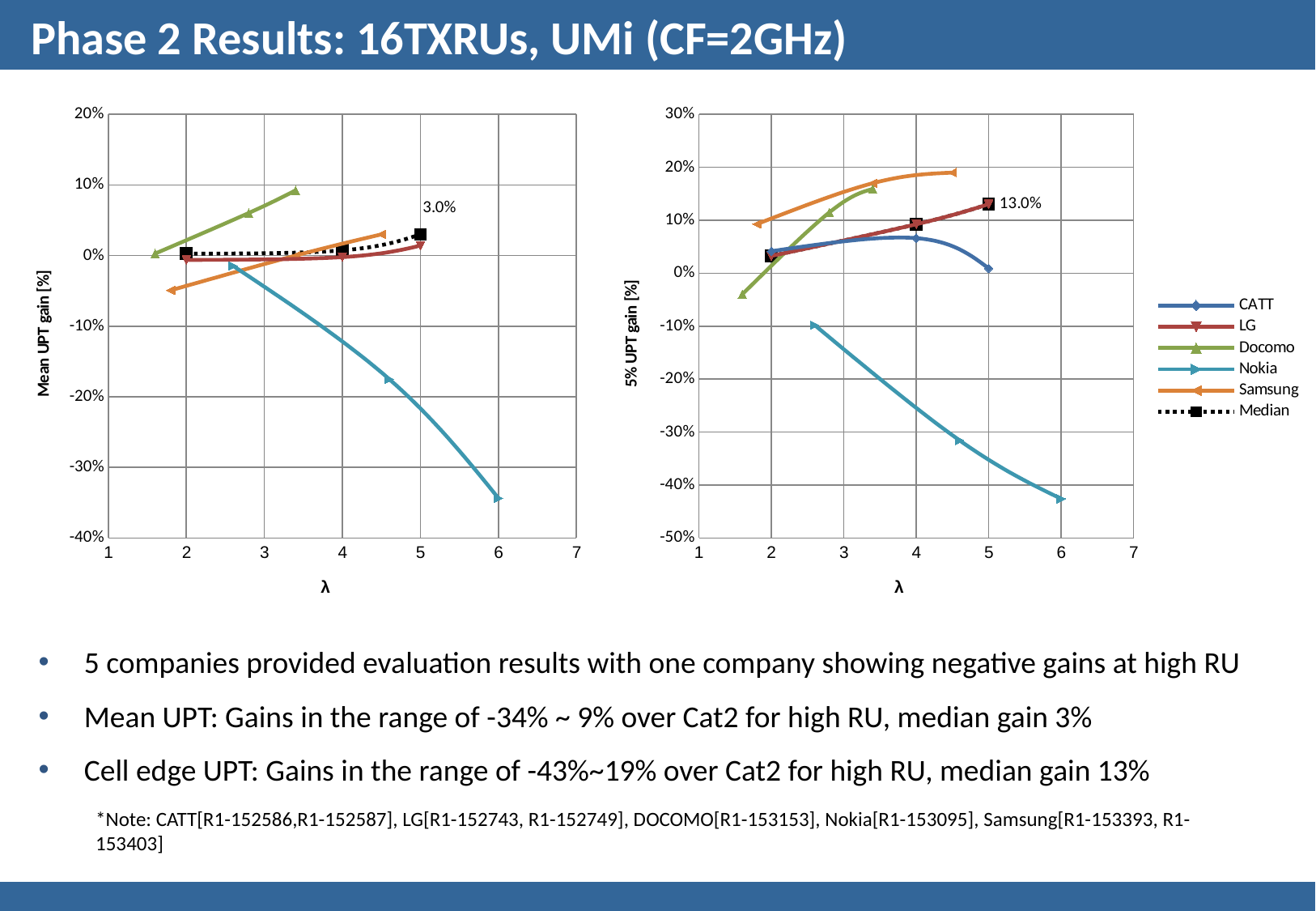

# Phase 2 Results: 16TXRUs, UMi (CF=2GHz)

### Chart

| Category |  |  |  |  |  |  |
|---|---|---|---|---|---|---|

### Chart

| Category | CATT | LG | Docomo |  |  |  |
|---|---|---|---|---|---|---|
5 companies provided evaluation results with one company showing negative gains at high RU
Mean UPT: Gains in the range of -34% ~ 9% over Cat2 for high RU, median gain 3%
Cell edge UPT: Gains in the range of -43%~19% over Cat2 for high RU, median gain 13%
*Note: CATT[R1-152586,R1-152587], LG[R1-152743, R1-152749], DOCOMO[R1-153153], Nokia[R1-153095], Samsung[R1-153393, R1-153403]